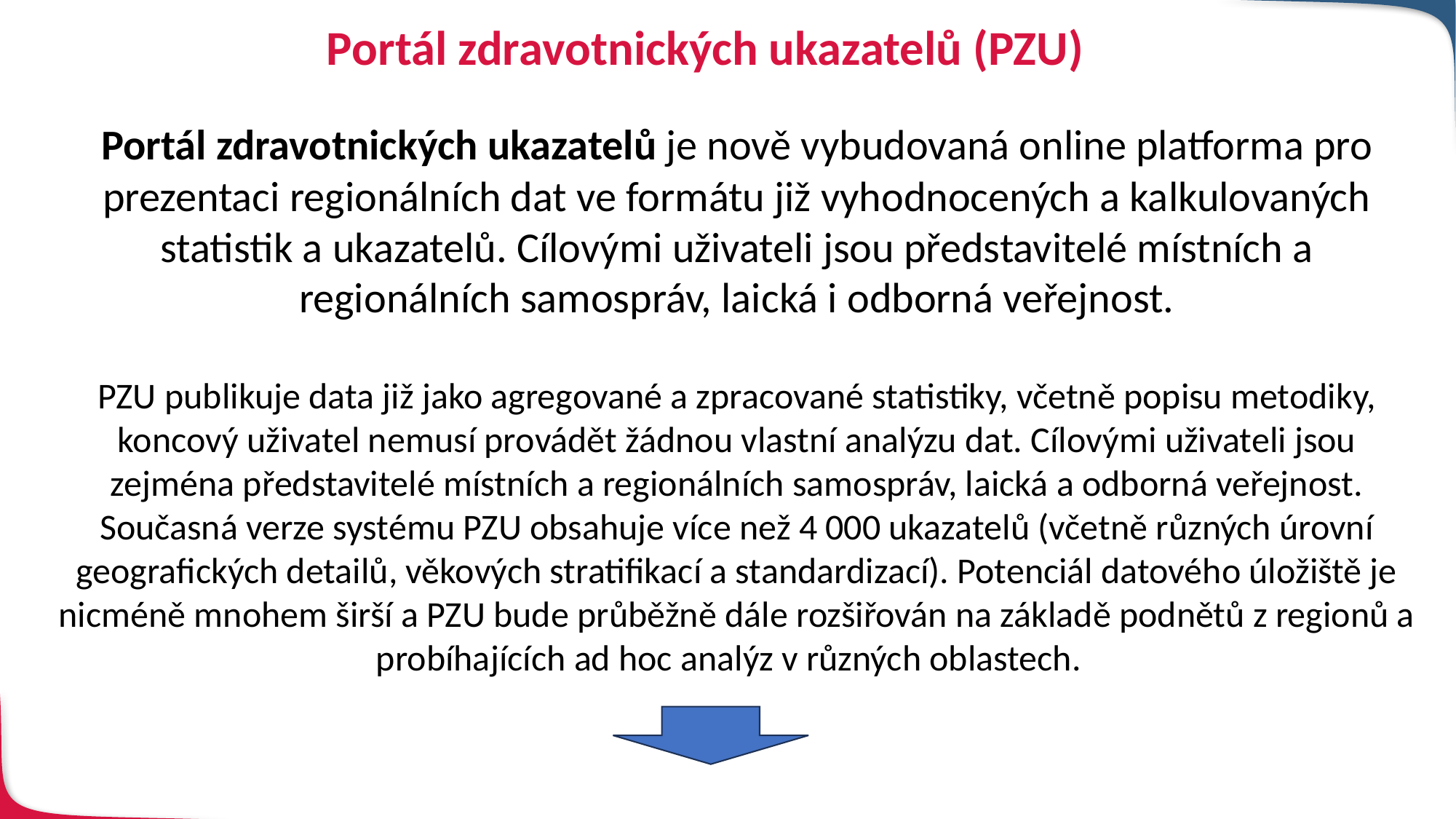

# Portál zdravotnických ukazatelů (PZU)
Portál zdravotnických ukazatelů je nově vybudovaná online platforma pro prezentaci regionálních dat ve formátu již vyhodnocených a kalkulovaných statistik a ukazatelů. Cílovými uživateli jsou představitelé místních a regionálních samospráv, laická i odborná veřejnost.

PZU publikuje data již jako agregované a zpracované statistiky, včetně popisu metodiky, koncový uživatel nemusí provádět žádnou vlastní analýzu dat. Cílovými uživateli jsou zejména představitelé místních a regionálních samospráv, laická a odborná veřejnost. Současná verze systému PZU obsahuje více než 4 000 ukazatelů (včetně různých úrovní geografických detailů, věkových stratifikací a standardizací). Potenciál datového úložiště je nicméně mnohem širší a PZU bude průběžně dále rozšiřován na základě podnětů z regionů a probíhajících ad hoc analýz v různých oblastech.